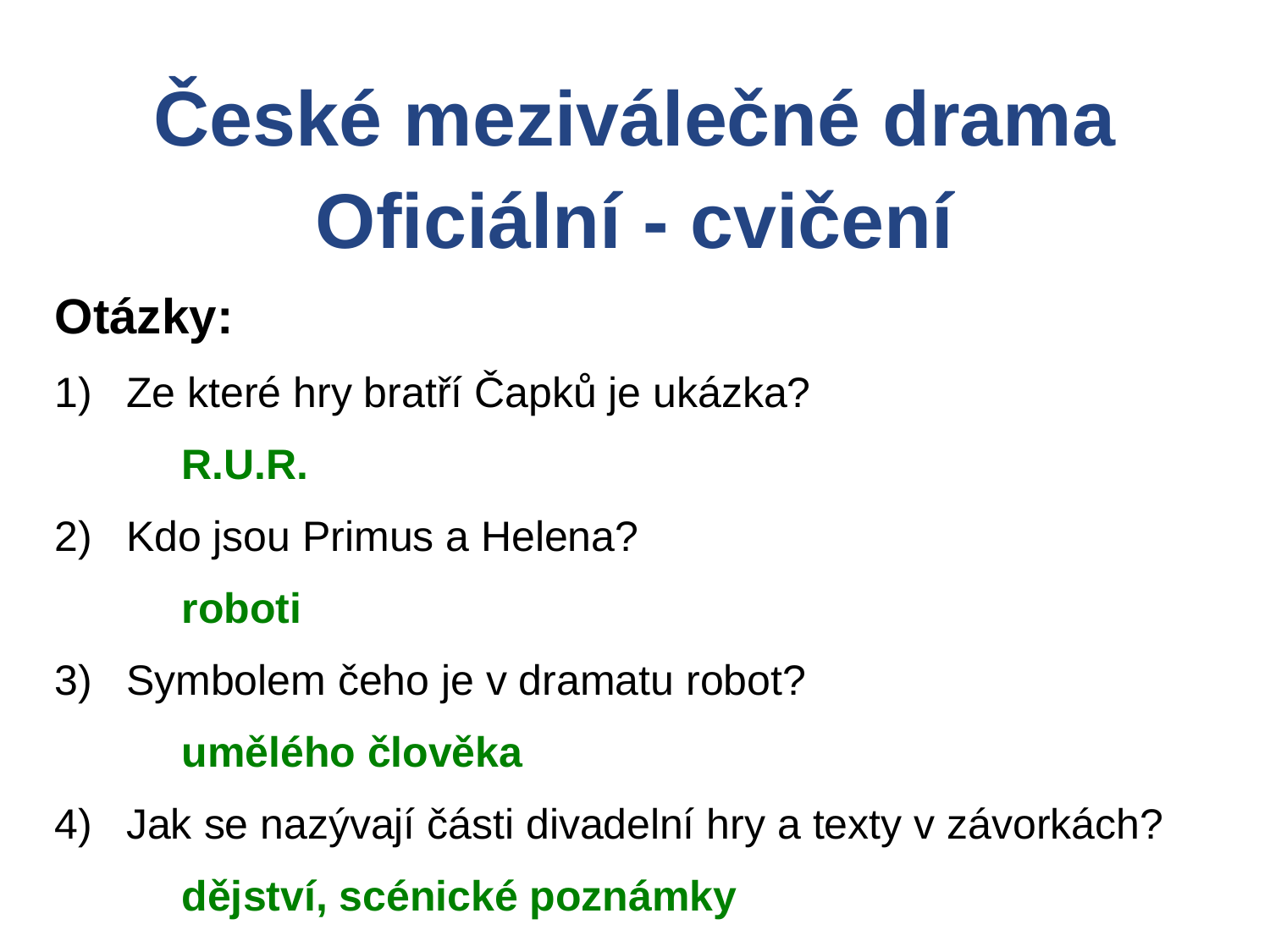

České meziválečné drama
Oficiální - cvičení
Otázky:
Ze které hry bratří Čapků je ukázka?
	R.U.R.
Kdo jsou Primus a Helena?
	roboti
Symbolem čeho je v dramatu robot?
	umělého člověka
Jak se nazývají části divadelní hry a texty v závorkách?
	dějství, scénické poznámky